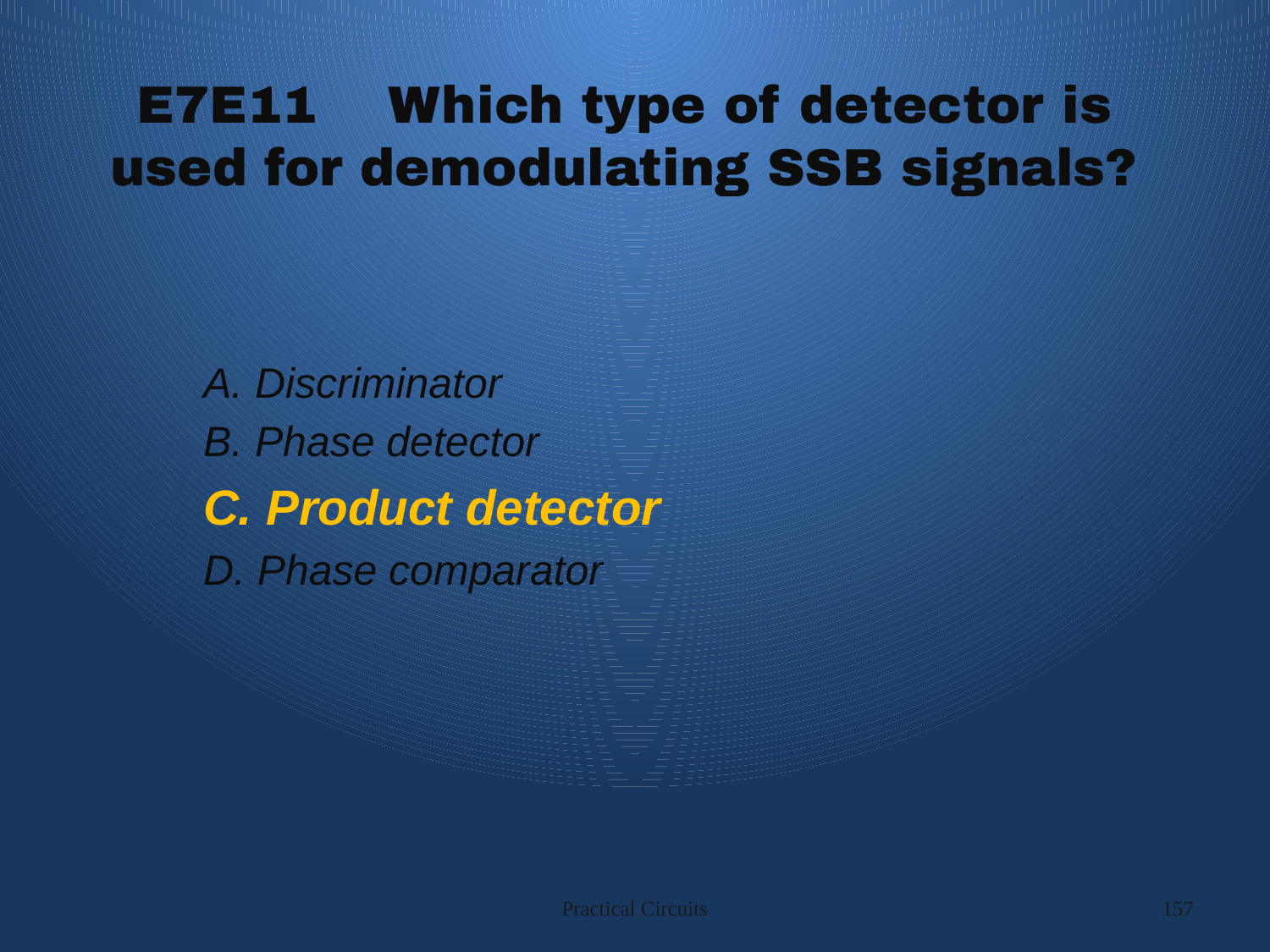

# E7E11    Which type of detector is used for demodulating SSB signals?
A. Discriminator
B. Phase detector
C. Product detector
D. Phase comparator
Practical Circuits
157